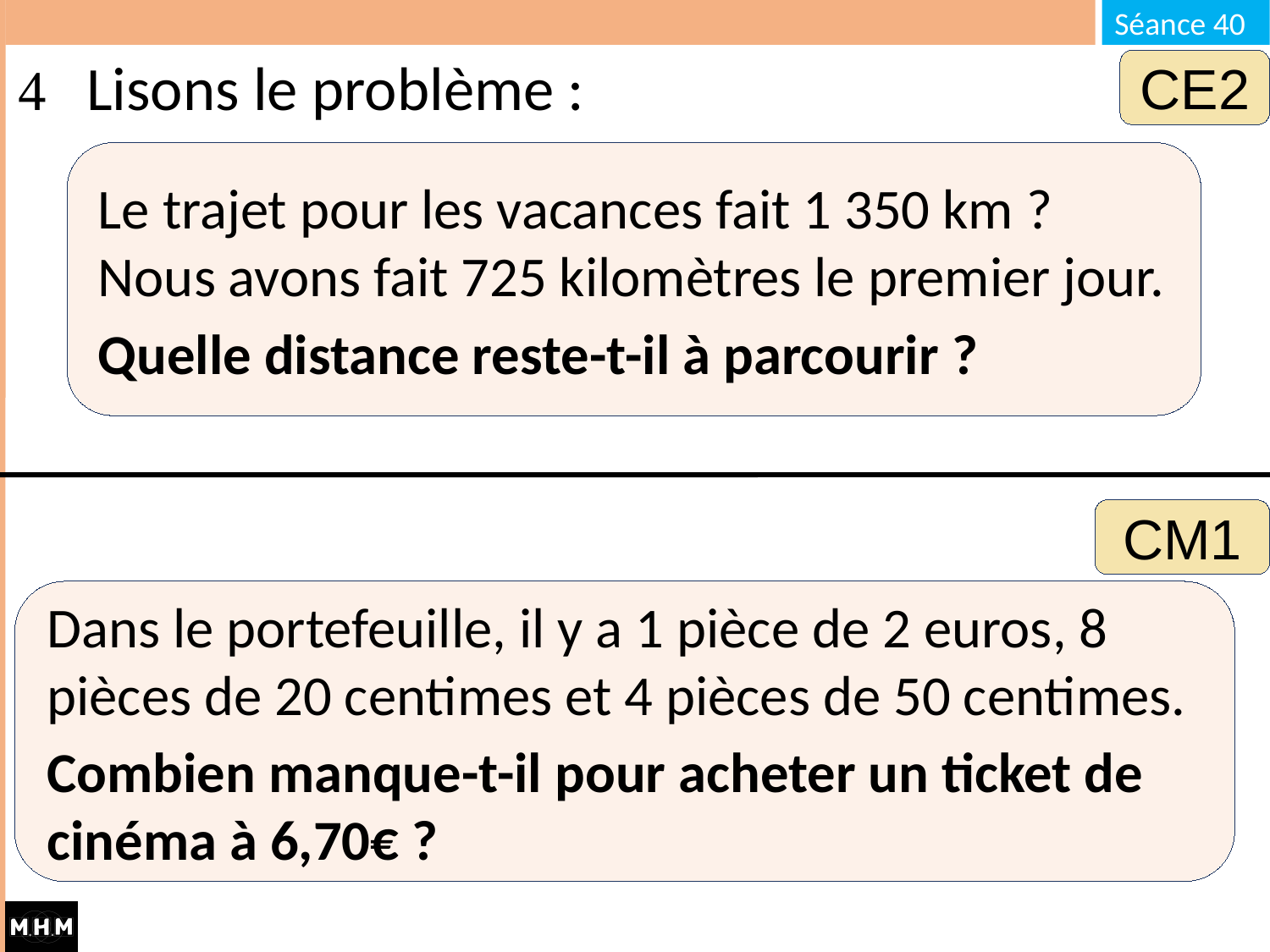

# Lisons le problème :
CE2
Le trajet pour les vacances fait 1 350 km ? Nous avons fait 725 kilomètres le premier jour.
Quelle distance reste-t-il à parcourir ?

CM1
Dans le portefeuille, il y a 1 pièce de 2 euros, 8 pièces de 20 centimes et 4 pièces de 50 centimes.
Combien manque-t-il pour acheter un ticket de cinéma à 6,70€ ?